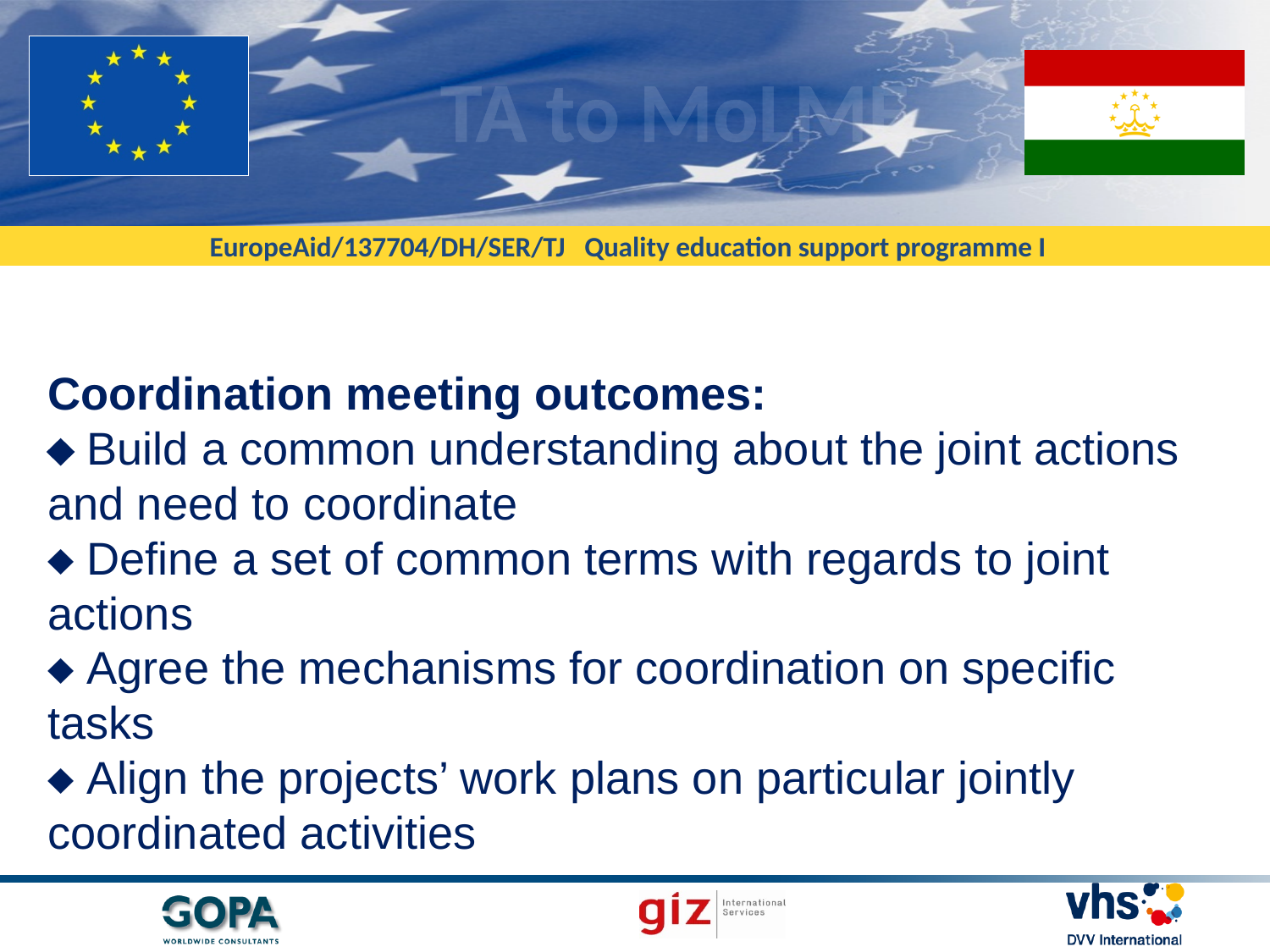

# Coordination meeting outcomes: ♦ Build a common understanding about the joint actions and need to coordinate ♦ Define a set of common terms with regards to joint actions ♦ Agree the mechanisms for coordination on specific tasks ♦ Align the projects’ work plans on particular jointly coordinated activities